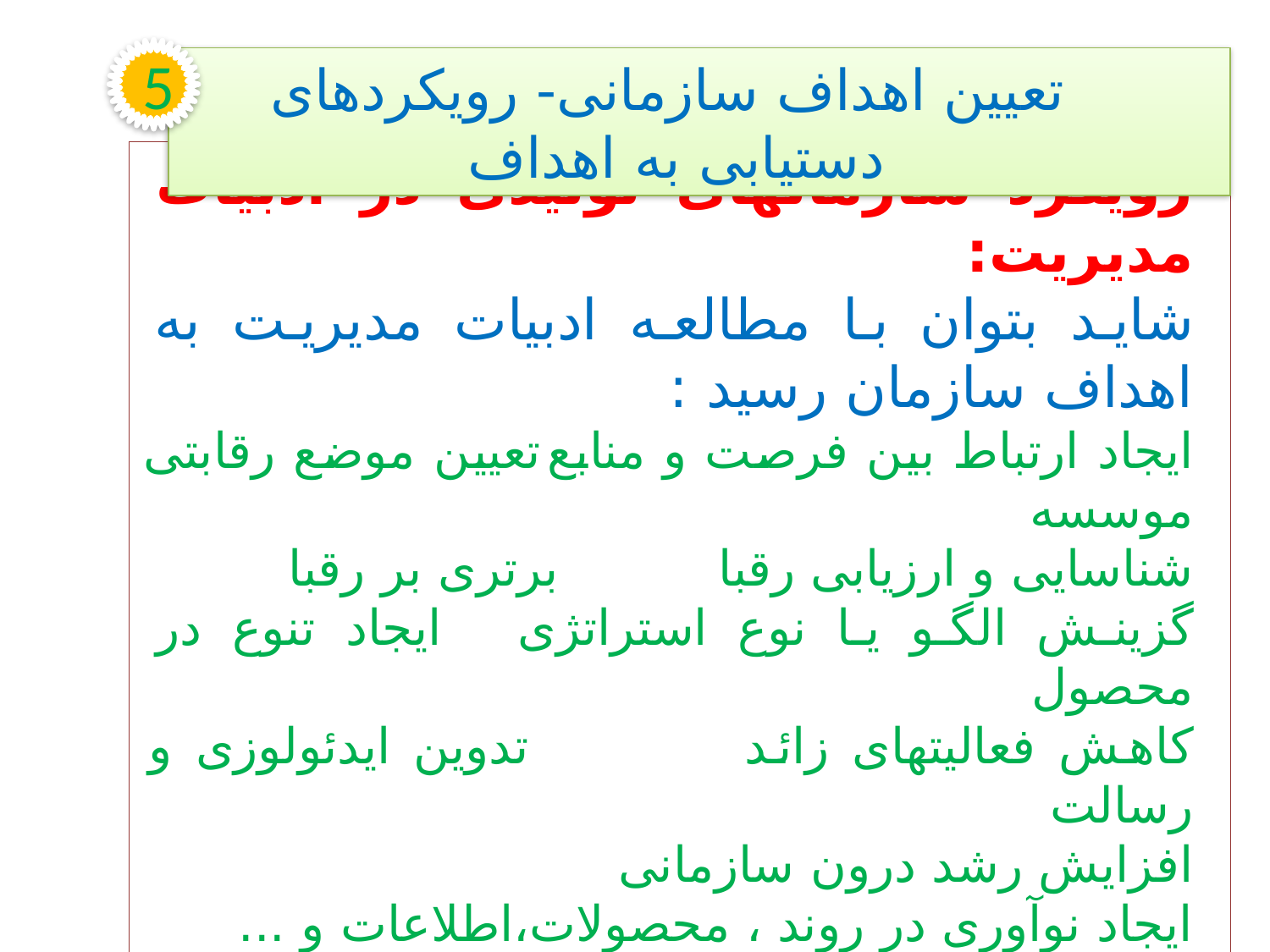

5
تعیین اهداف سازمانی- رویکردهای دستیابی به اهداف
رویکرد سازمانهای تولیدی در ادبیات مدیریت:
شاید بتوان با مطالعه ادبیات مدیریت به اهداف سازمان رسید :
ایجاد ارتباط بین فرصت و منابع		تعیین موضع رقابتی موسسه
شناسایی و ارزیابی رقبا			برتری بر رقبا
گزینش الگو یا نوع استراتژی 		ایجاد تنوع در محصول
کاهش فعالیتهای زائد			تدوین ایدئولوزی و رسالت
افزایش رشد درون سازمانی
ایجاد نوآوری در روند ، محصولات،اطلاعات و ...
بهبود کیفیت
وحدت اهداف
به حداکثر رساندن توانایی جریان تولید